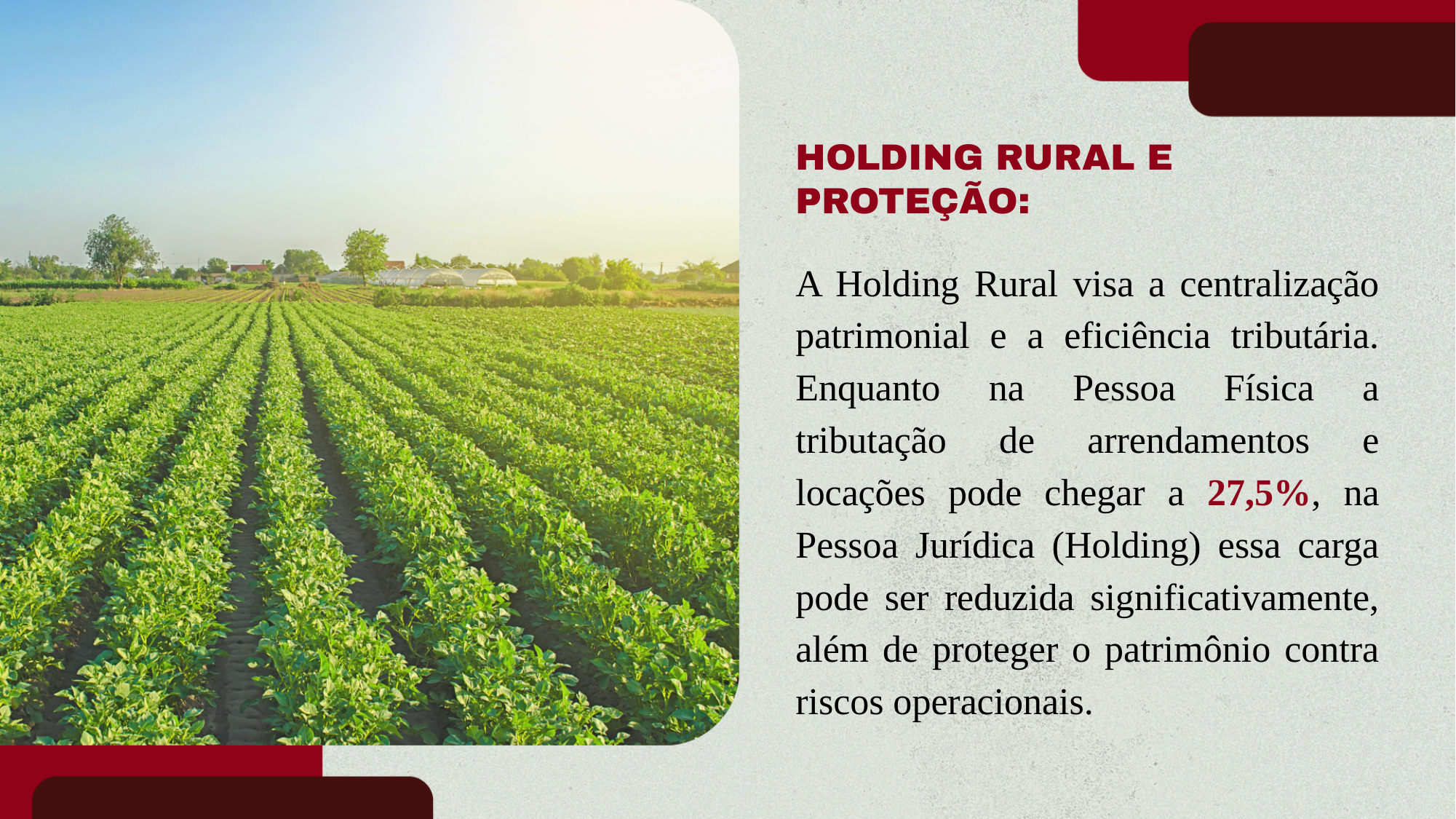

HOLDING RURAL E PROTEÇÃO:
A Holding Rural visa a centralização patrimonial e a eficiência tributária. Enquanto na Pessoa Física a tributação de arrendamentos e locações pode chegar a 27,5%, na Pessoa Jurídica (Holding) essa carga pode ser reduzida significativamente, além de proteger o patrimônio contra riscos operacionais.